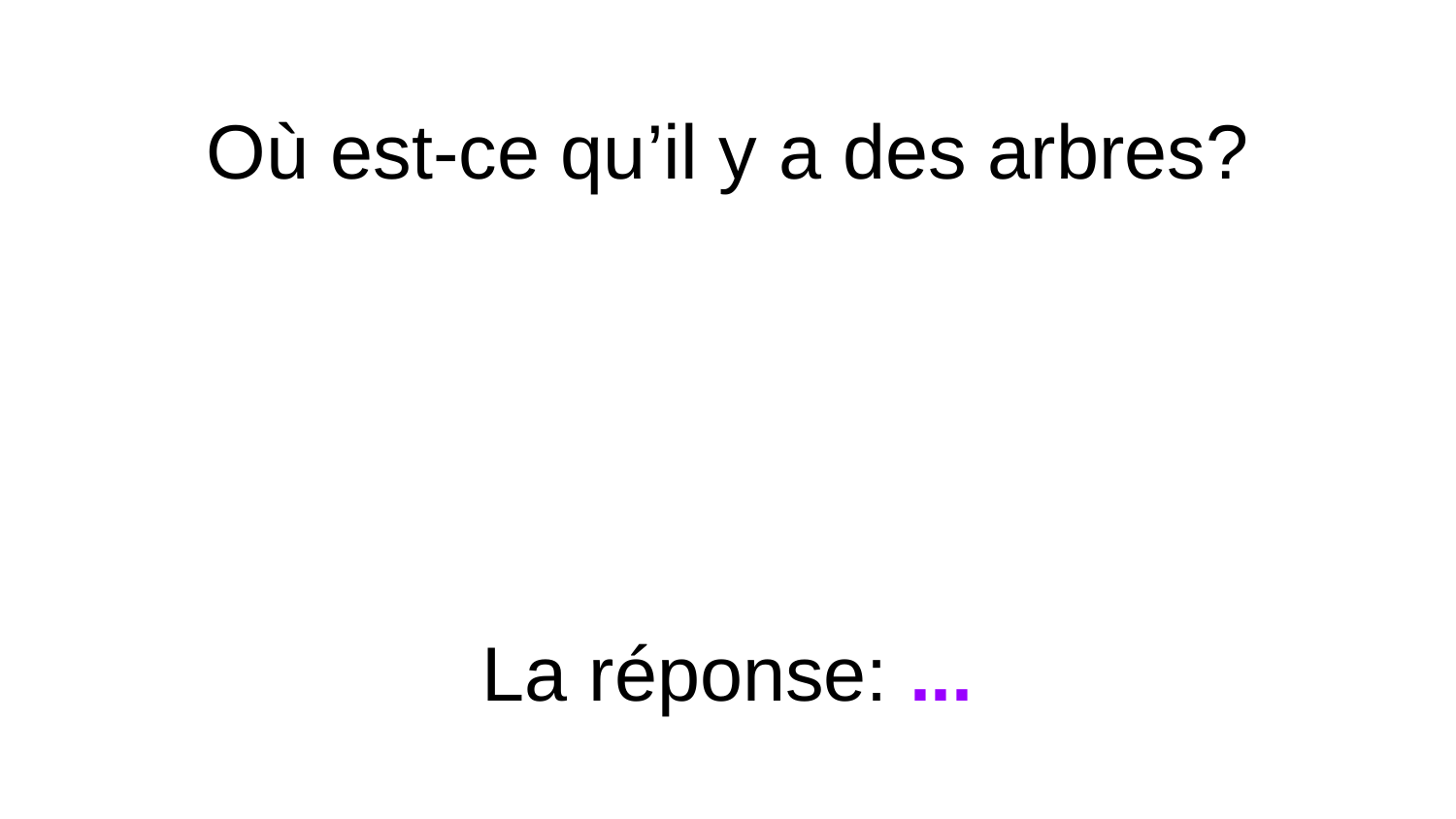

Où est-ce qu’il y a des arbres?
La réponse: ...